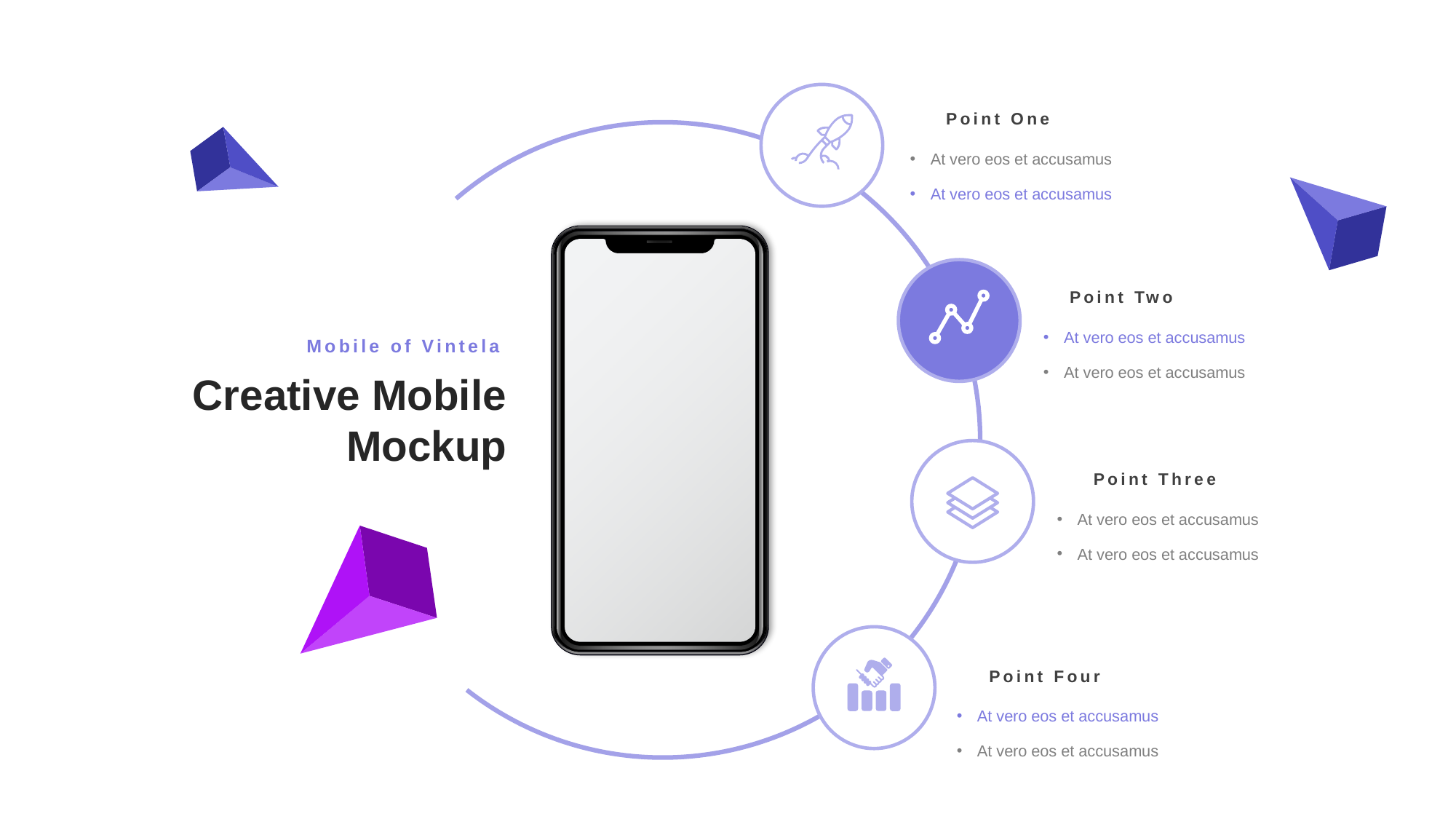

Point One
At vero eos et accusamus
At vero eos et accusamus

Point Two
At vero eos et accusamus
At vero eos et accusamus
Mobile of Vintela
Creative Mobile Mockup

Point Three
At vero eos et accusamus
At vero eos et accusamus

Point Four
At vero eos et accusamus
At vero eos et accusamus